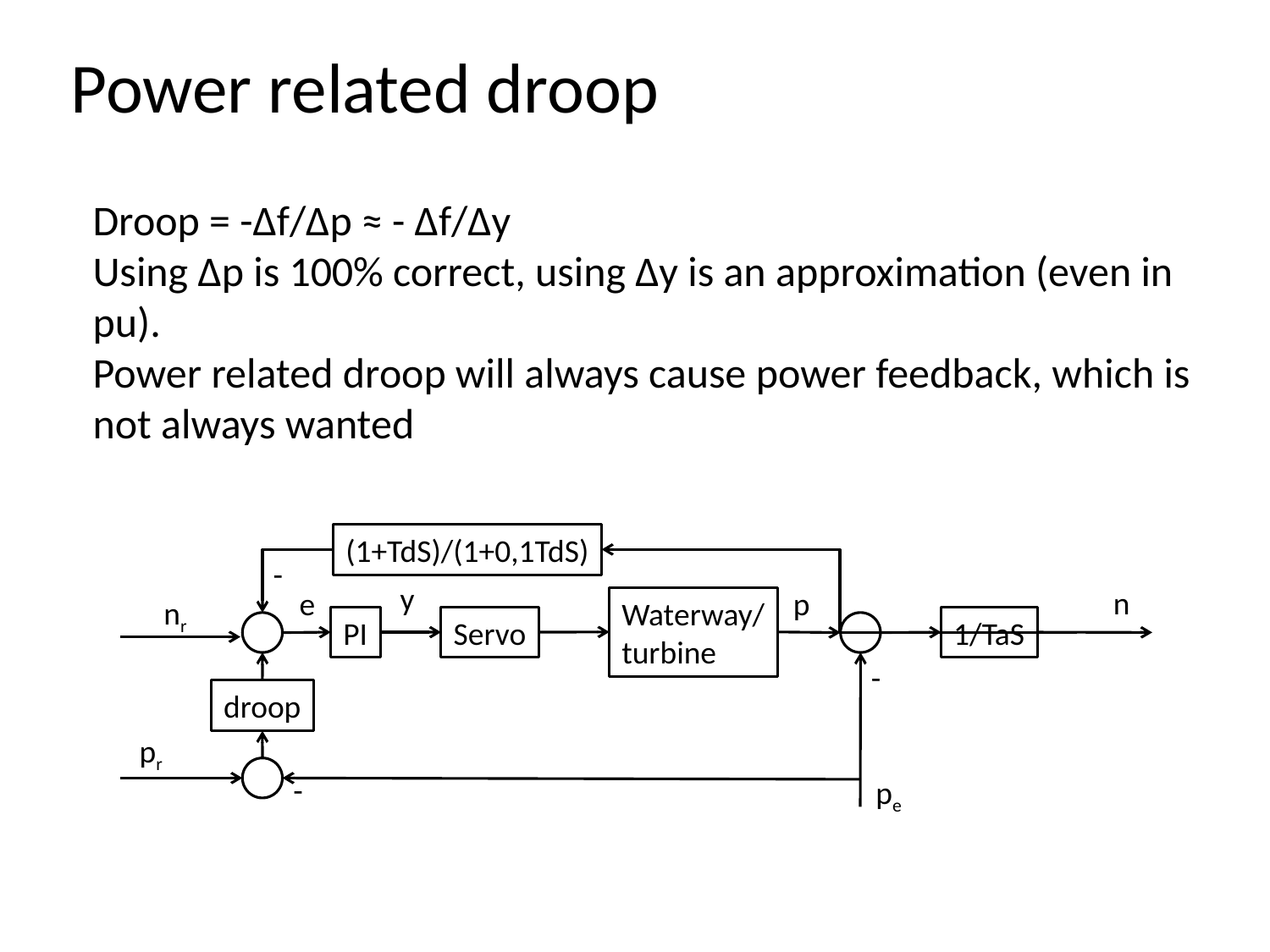

Power related droop
Droop = -∆f/∆p ≈ - ∆f/∆y
Using ∆p is 100% correct, using ∆y is an approximation (even in pu).
Power related droop will always cause power feedback, which is not always wanted
(1+TdS)/(1+0,1TdS)
-
y
n
e
p
nr
Waterway/
turbine
PI
Servo
1/TaS

-
droop
pr

-
pe